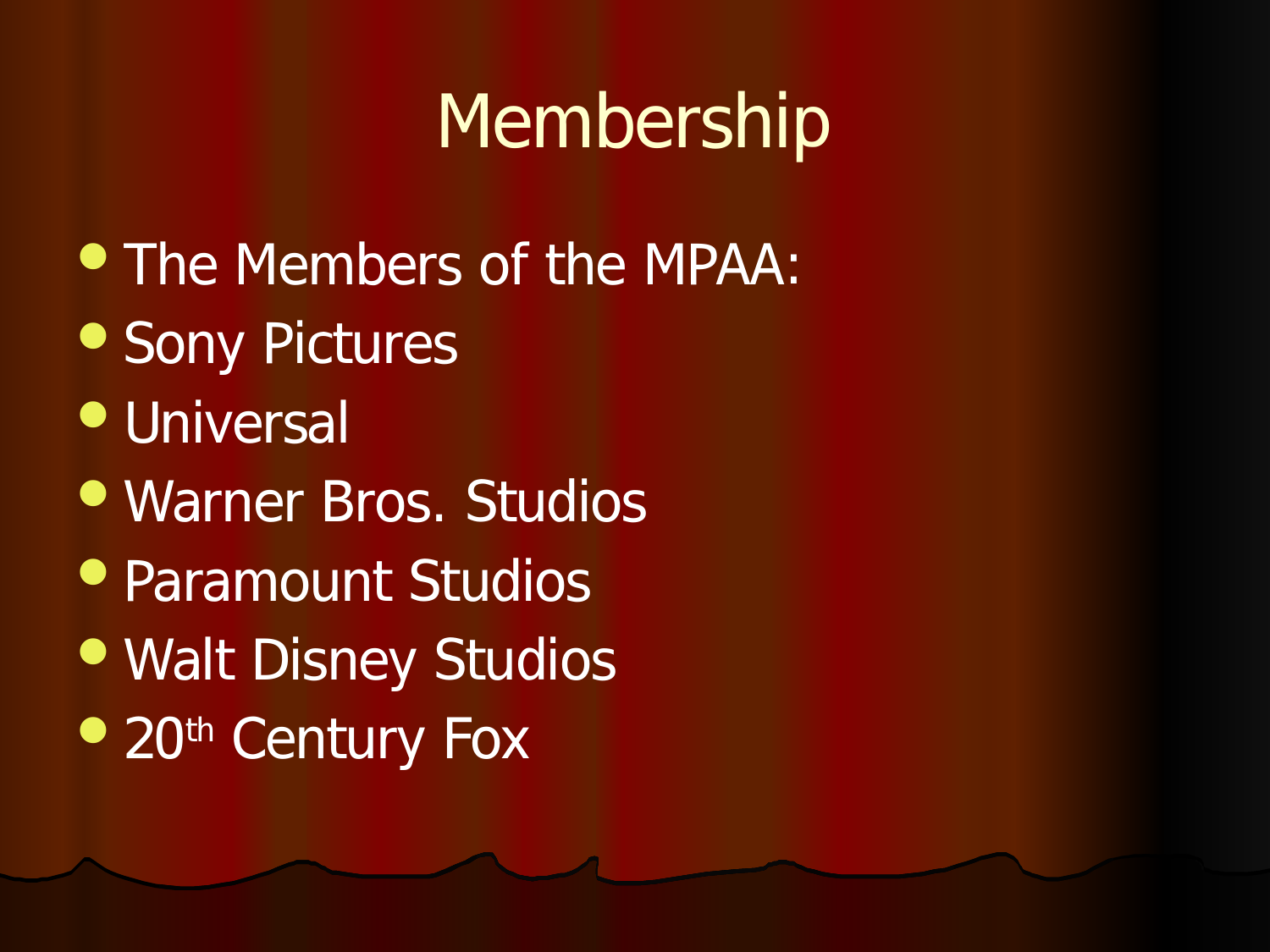

# Membership
The Members of the MPAA:
Sony Pictures
Universal
Warner Bros. Studios
Paramount Studios
Walt Disney Studios
20th Century Fox